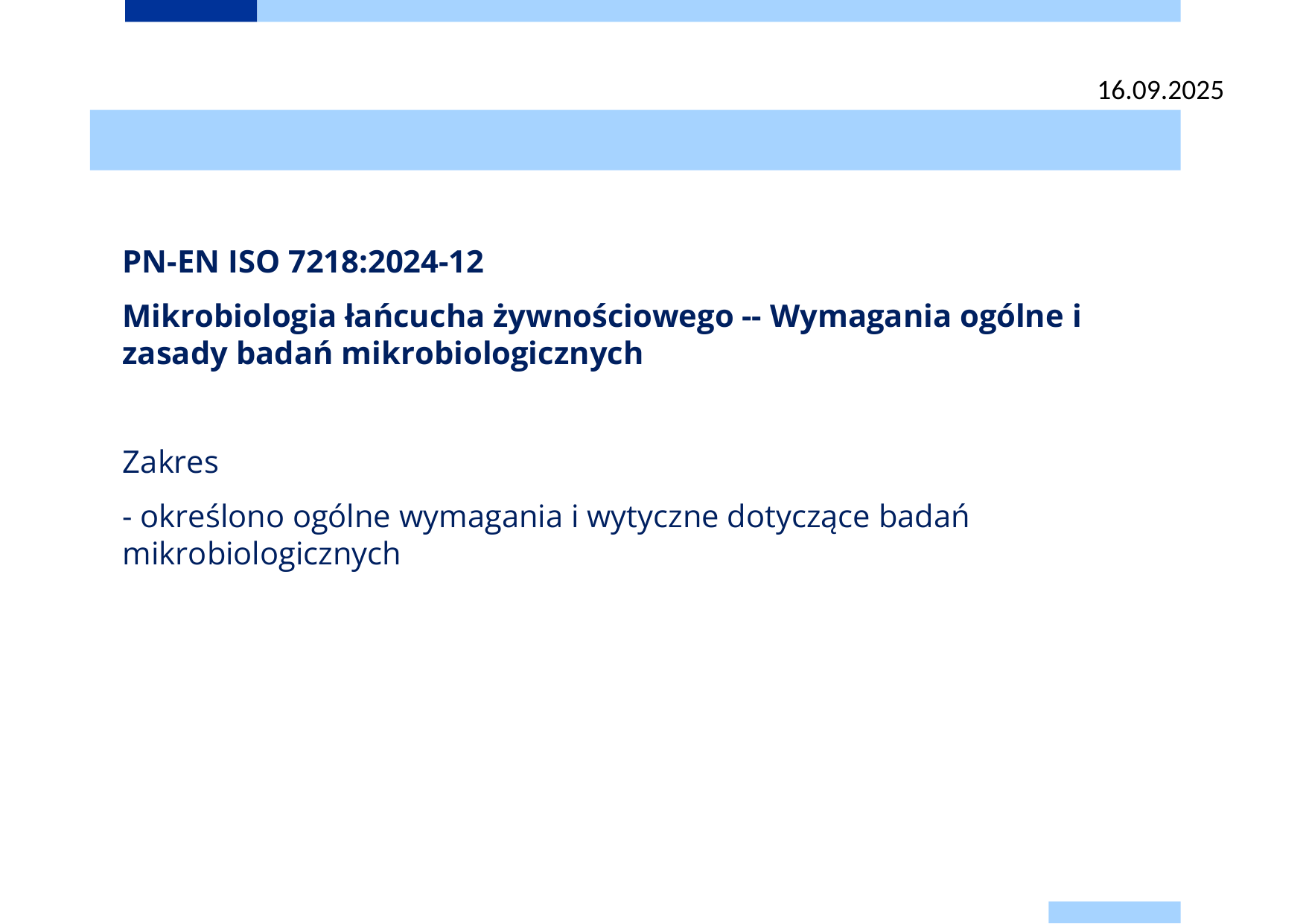

16.09.2025
# Zasady pobierania próbek, w tym sprzęt, higiena
PN-EN ISO 7218:2024-12
Mikrobiologia łańcucha żywnościowego -- Wymagania ogólne i zasady badań mikrobiologicznych

Zakres
- określono ogólne wymagania i wytyczne dotyczące badań mikrobiologicznych